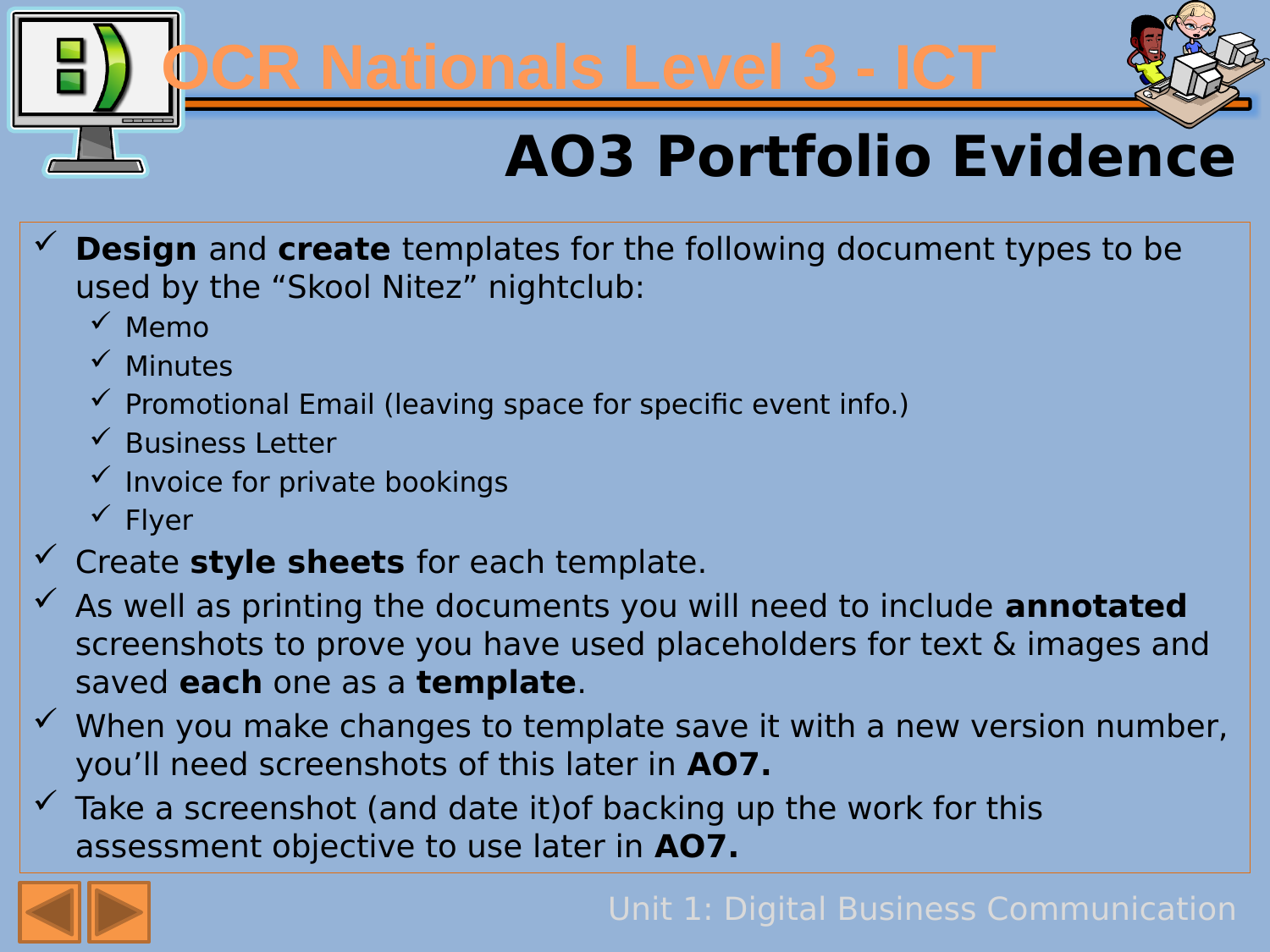

# AO3 Portfolio Evidence
Design and create templates for the following document types to be used by the “Skool Nitez” nightclub:
Memo
Minutes
Promotional Email (leaving space for specific event info.)
Business Letter
Invoice for private bookings
Flyer
Create style sheets for each template.
As well as printing the documents you will need to include annotated screenshots to prove you have used placeholders for text & images and saved each one as a template.
When you make changes to template save it with a new version number, you’ll need screenshots of this later in AO7.
Take a screenshot (and date it)of backing up the work for this assessment objective to use later in AO7.